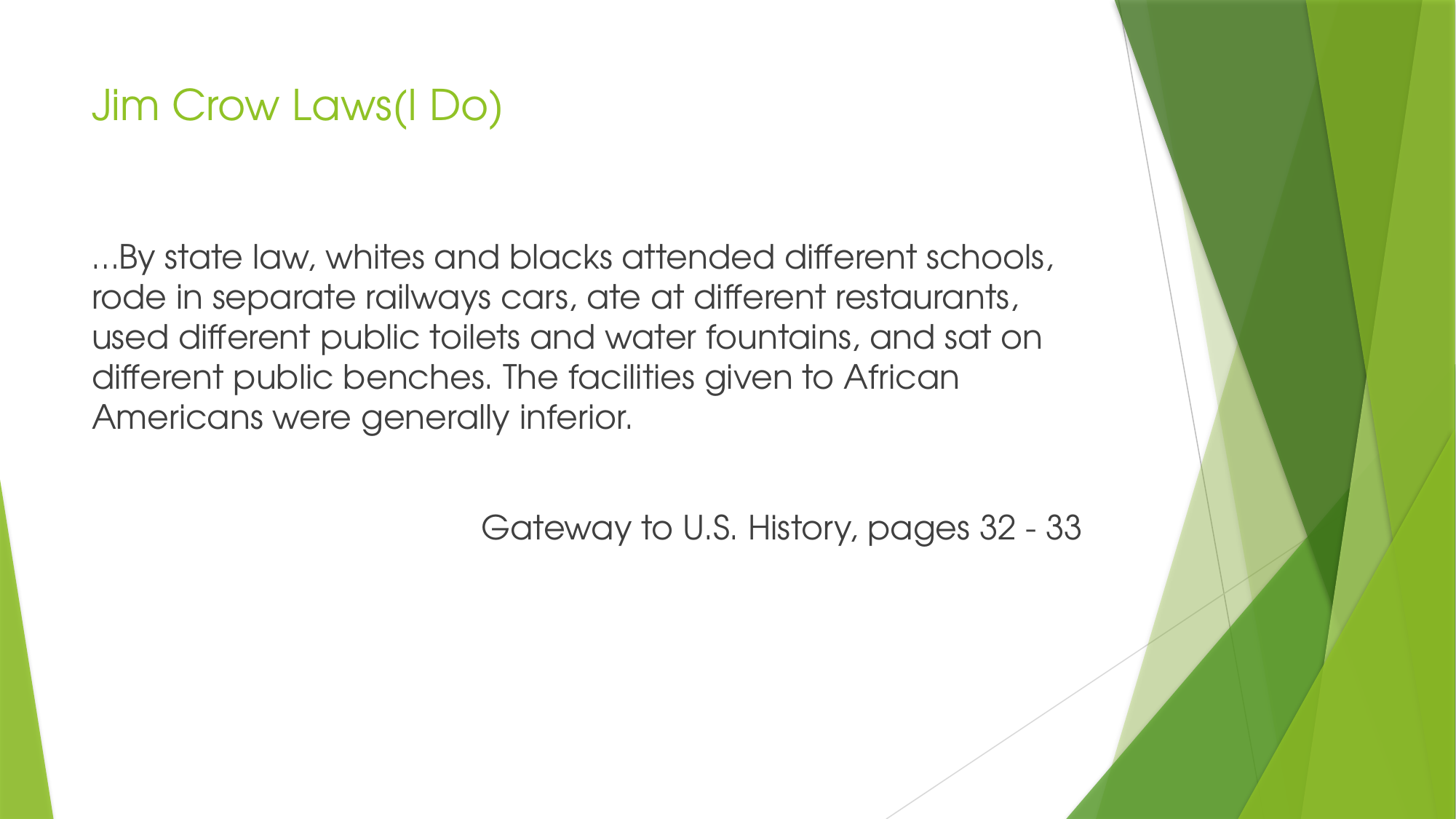

# Jim Crow Laws(I Do)
…By state law, whites and blacks attended different schools, rode in separate railways cars, ate at different restaurants, used different public toilets and water fountains, and sat on different public benches. The facilities given to African Americans were generally inferior.

                                          Gateway to U.S. History, pages 32 - 33